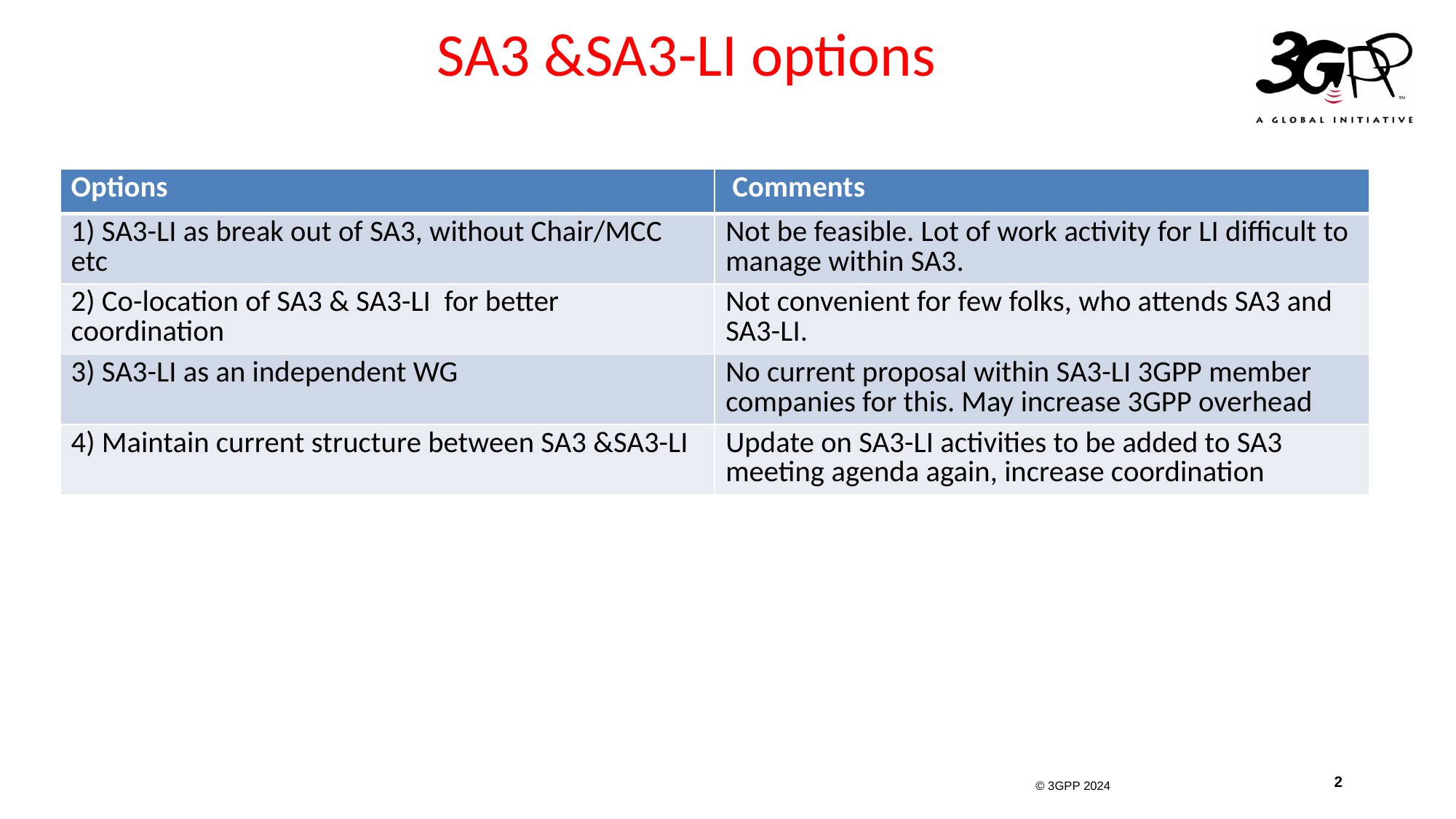

# SA3 &SA3-LI options

| Options | Comments |
| --- | --- |
| 1) SA3-LI as break out of SA3, without Chair/MCC etc | Not be feasible. Lot of work activity for LI difficult to manage within SA3. |
| 2) Co-location of SA3 & SA3-LI for better coordination | Not convenient for few folks, who attends SA3 and SA3-LI. |
| 3) SA3-LI as an independent WG | No current proposal within SA3-LI 3GPP member companies for this. May increase 3GPP overhead |
| 4) Maintain current structure between SA3 &SA3-LI | Update on SA3-LI activities to be added to SA3 meeting agenda again, increase coordination |